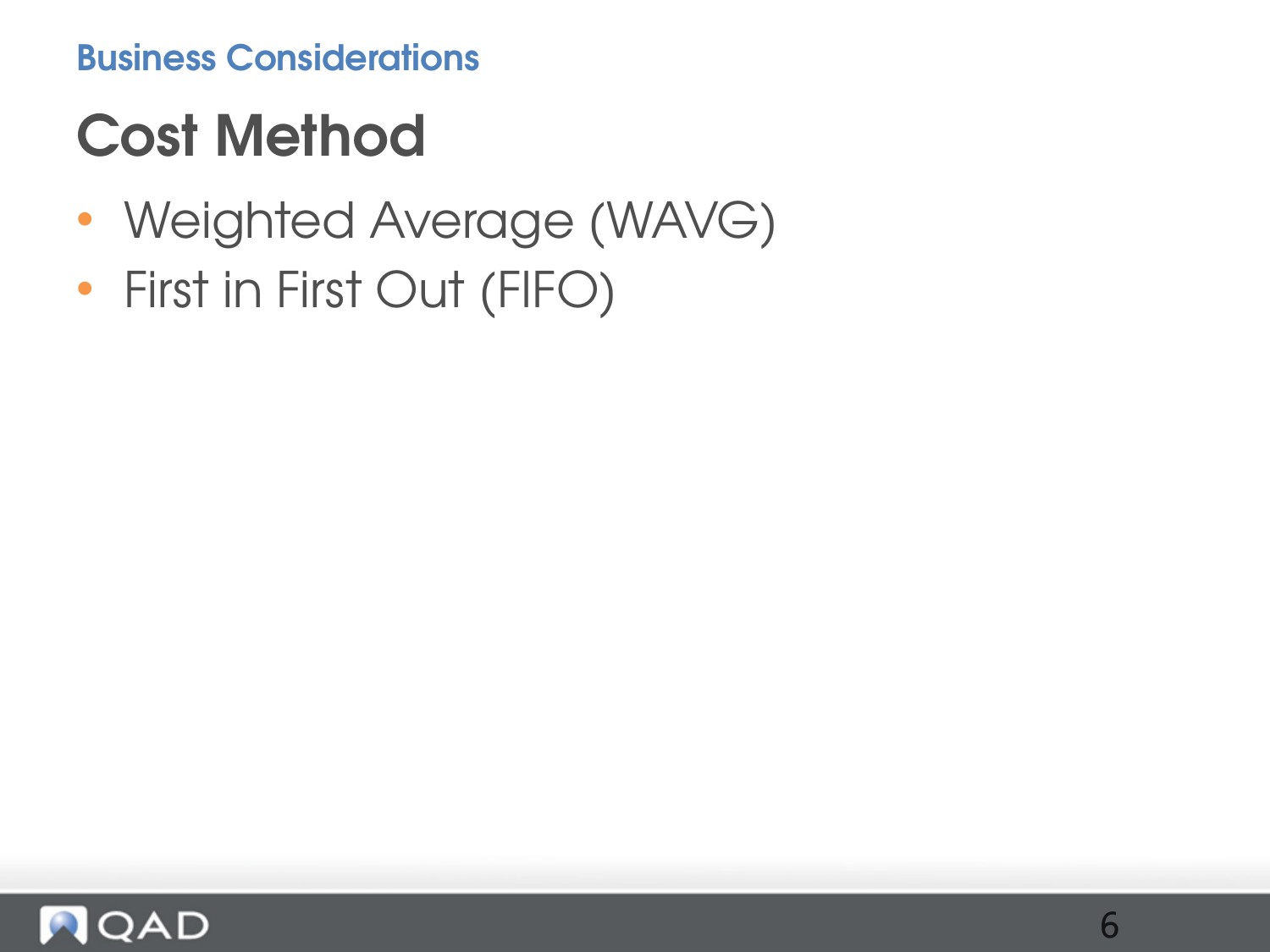

Business Considerations
# Cost Method
Weighted Average (WAVG)
First in First Out (FIFO)
6